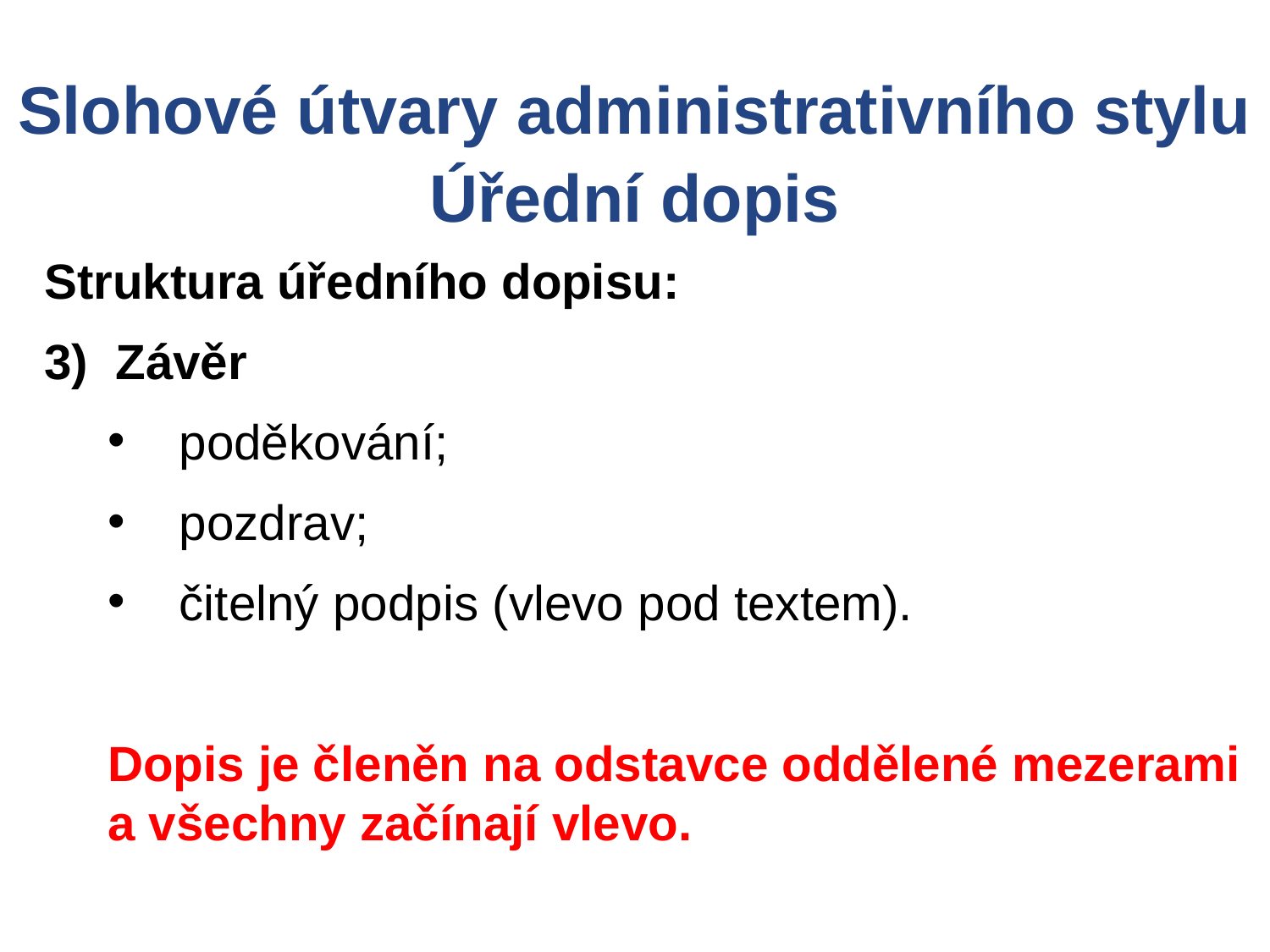

Slohové útvary administrativního stylu
Úřední dopis
Struktura úředního dopisu:
Závěr
poděkování;
pozdrav;
čitelný podpis (vlevo pod textem).

Dopis je členěn na odstavce oddělené mezerami a všechny začínají vlevo.